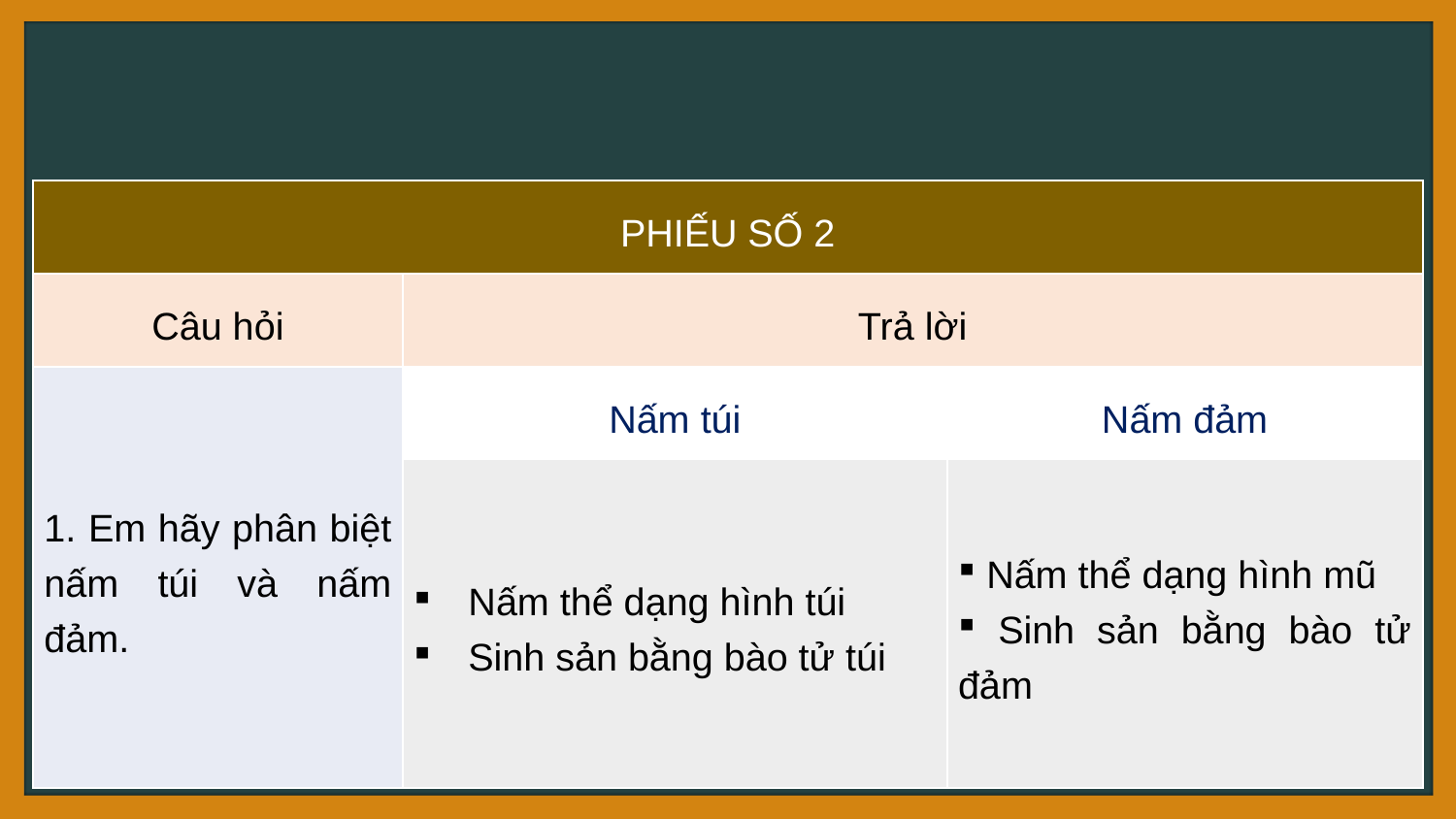

| PHIẾU SỐ 2 |  |  |
| --- | --- | --- |
| Câu hỏi | Trả lời |  |
| 1. Em hãy phân biệt nấm túi và nấm đảm. | Nấm túi | Nấm đảm |
|  | Nấm thể dạng hình túi Sinh sản bằng bào tử túi | Nấm thể dạng hình mũ Sinh sản bằng bào tử đảm |